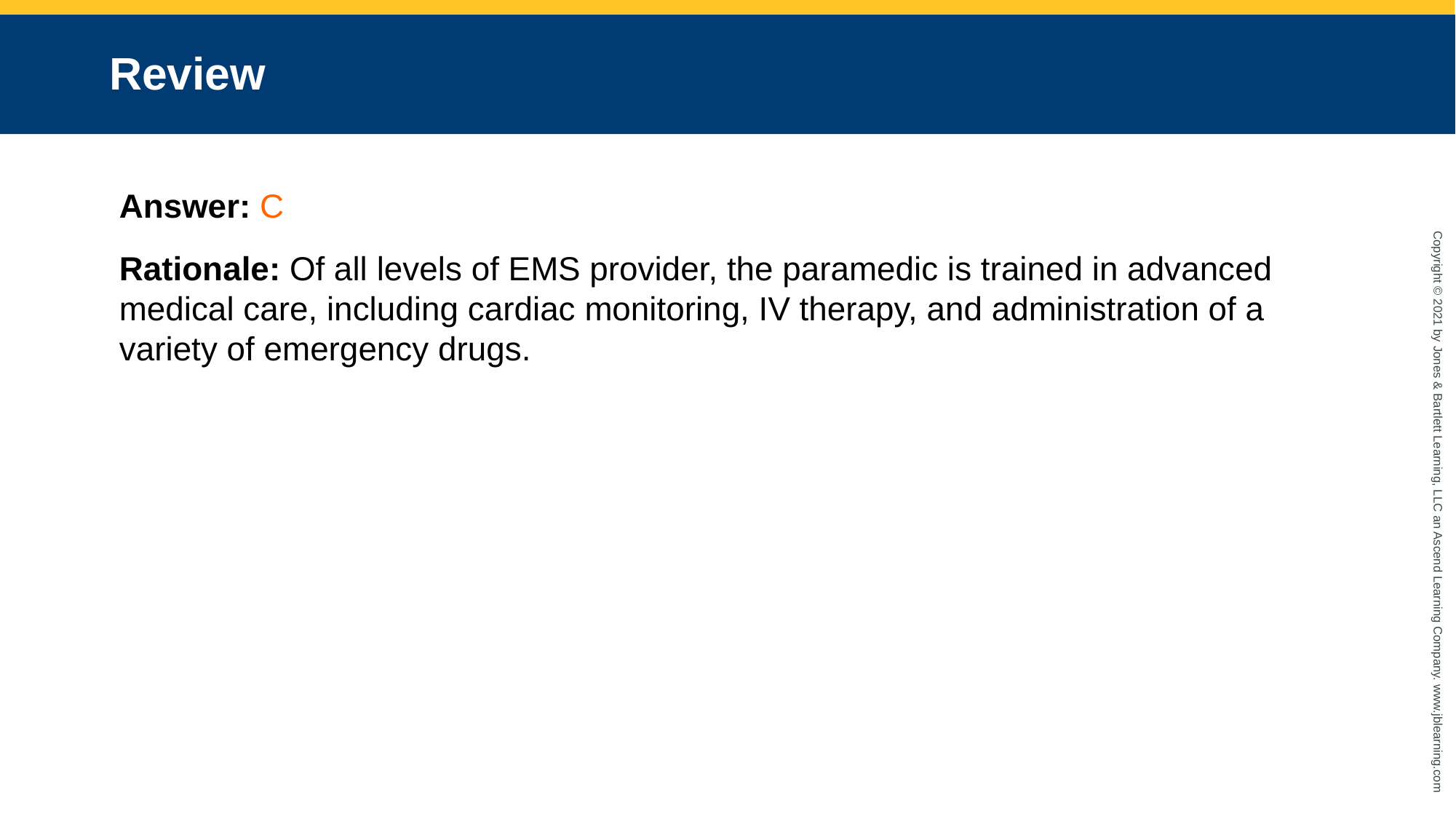

# Review
Answer: C
Rationale: Of all levels of EMS provider, the paramedic is trained in advanced medical care, including cardiac monitoring, IV therapy, and administration of a variety of emergency drugs.